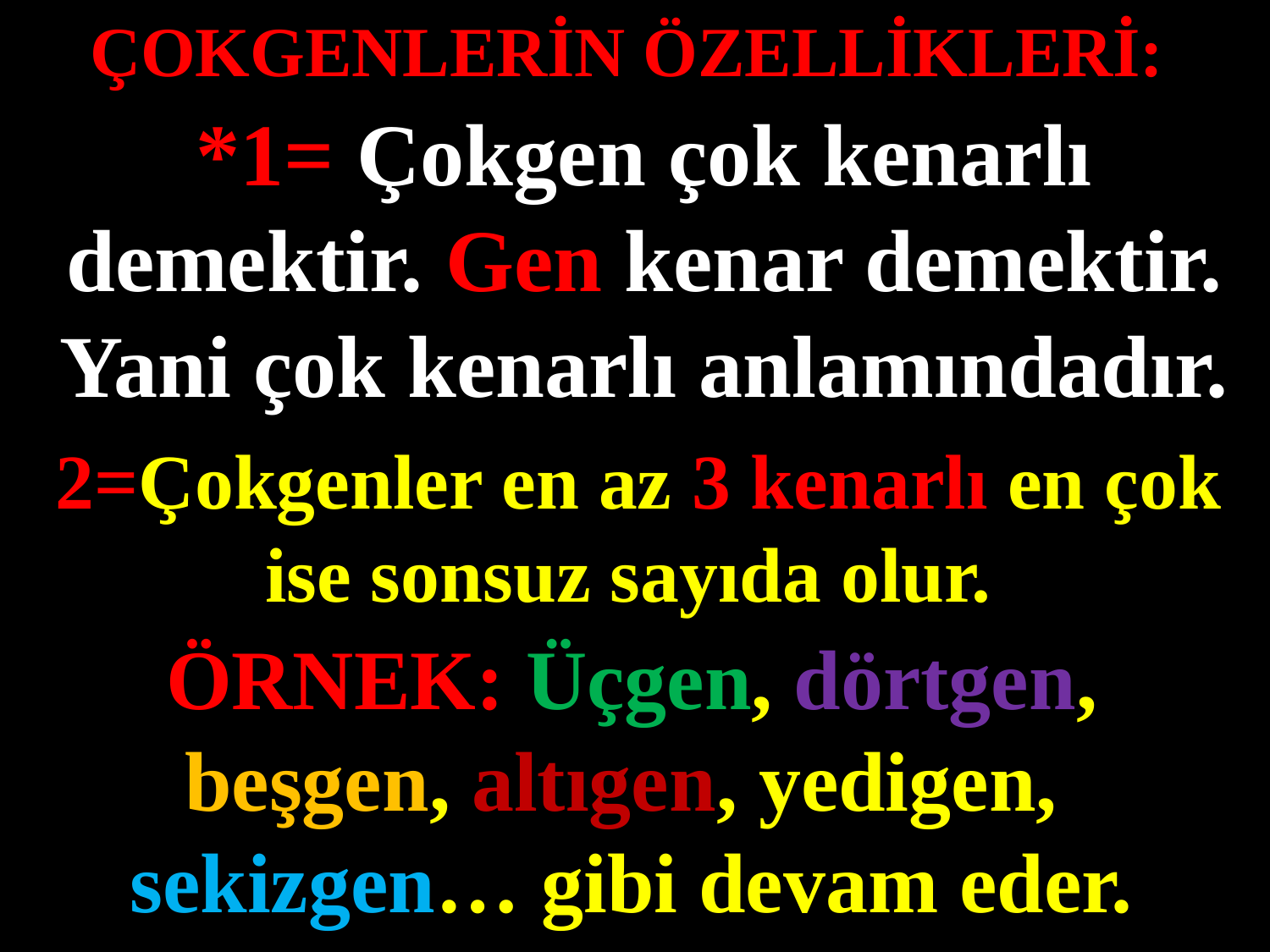

ÇOKGENLERİN ÖZELLİKLERİ:
*1= Çokgen çok kenarlı demektir. Gen kenar demektir. Yani çok kenarlı anlamındadır.
#
2=Çokgenler en az 3 kenarlı en çok ise sonsuz sayıda olur.
ÖRNEK: Üçgen, dörtgen, beşgen, altıgen, yedigen,
sekizgen… gibi devam eder.